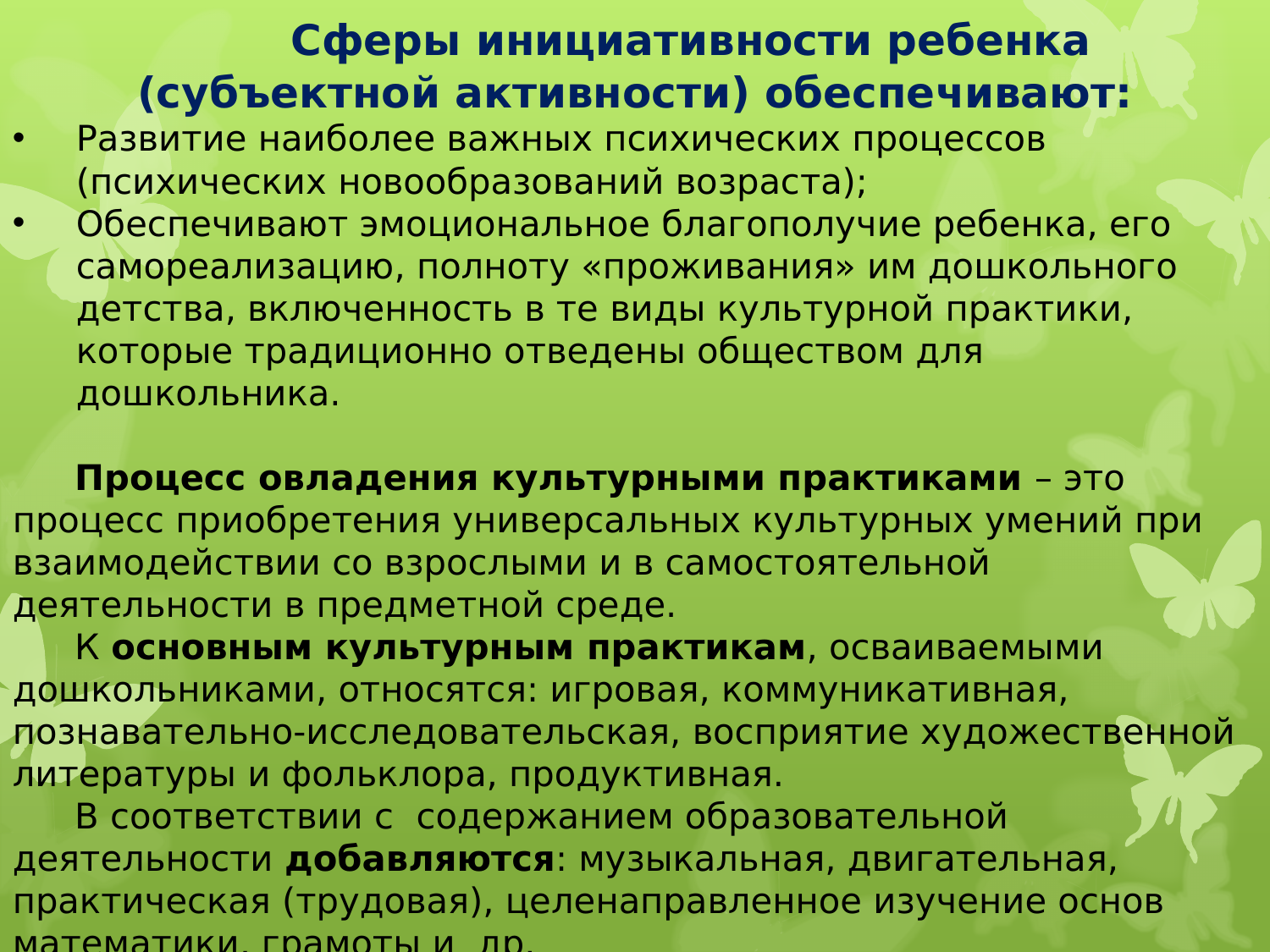

Сферы инициативности ребенка  (субъектной активности) обеспечивают:
Развитие наиболее важных психических процессов (психических новообразований возраста);
Обеспечивают эмоциональное благополучие ребенка, его самореализацию, полноту «проживания» им дошкольного детства, включенность в те виды культурной практики, которые традиционно отведены обществом для дошкольника.

Процесс овладения культурными практиками – это процесс приобретения универсальных культурных умений при взаимодействии со взрослыми и в самостоятельной деятельности в предметной среде.
К основным культурным практикам, осваиваемыми дошкольниками, относятся: игровая, коммуникативная, познавательно-исследовательская, восприятие художественной литературы и фольклора, продуктивная.
В соответствии с  содержанием образовательной деятельности добавляются: музыкальная, двигательная, практическая (трудовая), целенаправленное изучение основ математики, грамоты и  др.